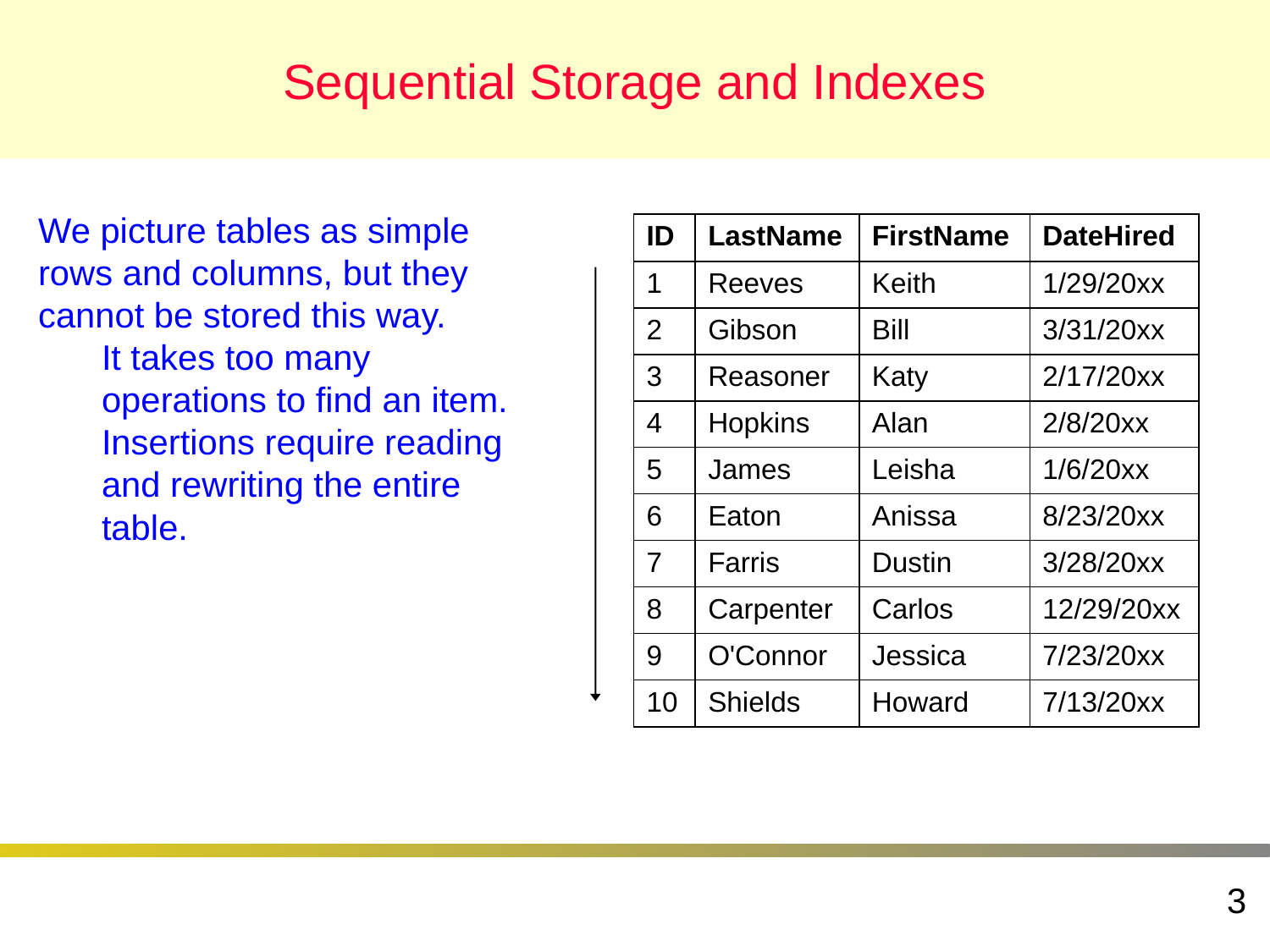

# Sequential Storage and Indexes
We picture tables as simple rows and columns, but they cannot be stored this way.
It takes too many operations to find an item.
Insertions require reading and rewriting the entire table.
| ID | LastName | FirstName | DateHired |
| --- | --- | --- | --- |
| 1 | Reeves | Keith | 1/29/20xx |
| 2 | Gibson | Bill | 3/31/20xx |
| 3 | Reasoner | Katy | 2/17/20xx |
| 4 | Hopkins | Alan | 2/8/20xx |
| 5 | James | Leisha | 1/6/20xx |
| 6 | Eaton | Anissa | 8/23/20xx |
| 7 | Farris | Dustin | 3/28/20xx |
| 8 | Carpenter | Carlos | 12/29/20xx |
| 9 | O'Connor | Jessica | 7/23/20xx |
| 10 | Shields | Howard | 7/13/20xx |

3